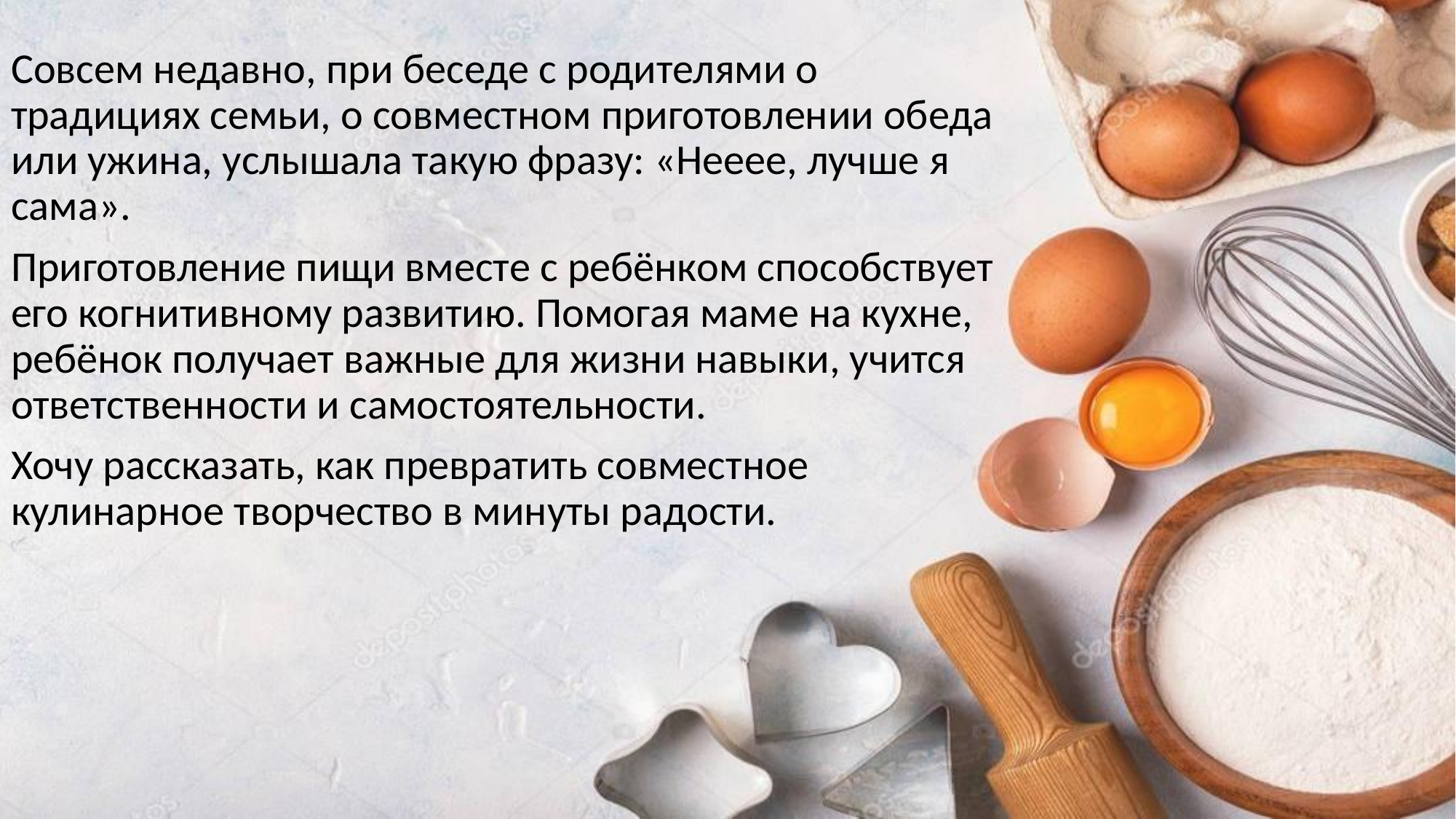

Совсем недавно, при беседе с родителями о традициях семьи, о совместном приготовлении обеда или ужина, услышала такую фразу: «Нееее, лучше я сама».
Приготовление пищи вместе с ребёнком способствует его когнитивному развитию. Помогая маме на кухне, ребёнок получает важные для жизни навыки, учится ответственности и самостоятельности.
Хочу рассказать, как превратить совместное кулинарное творчество в минуты радости.